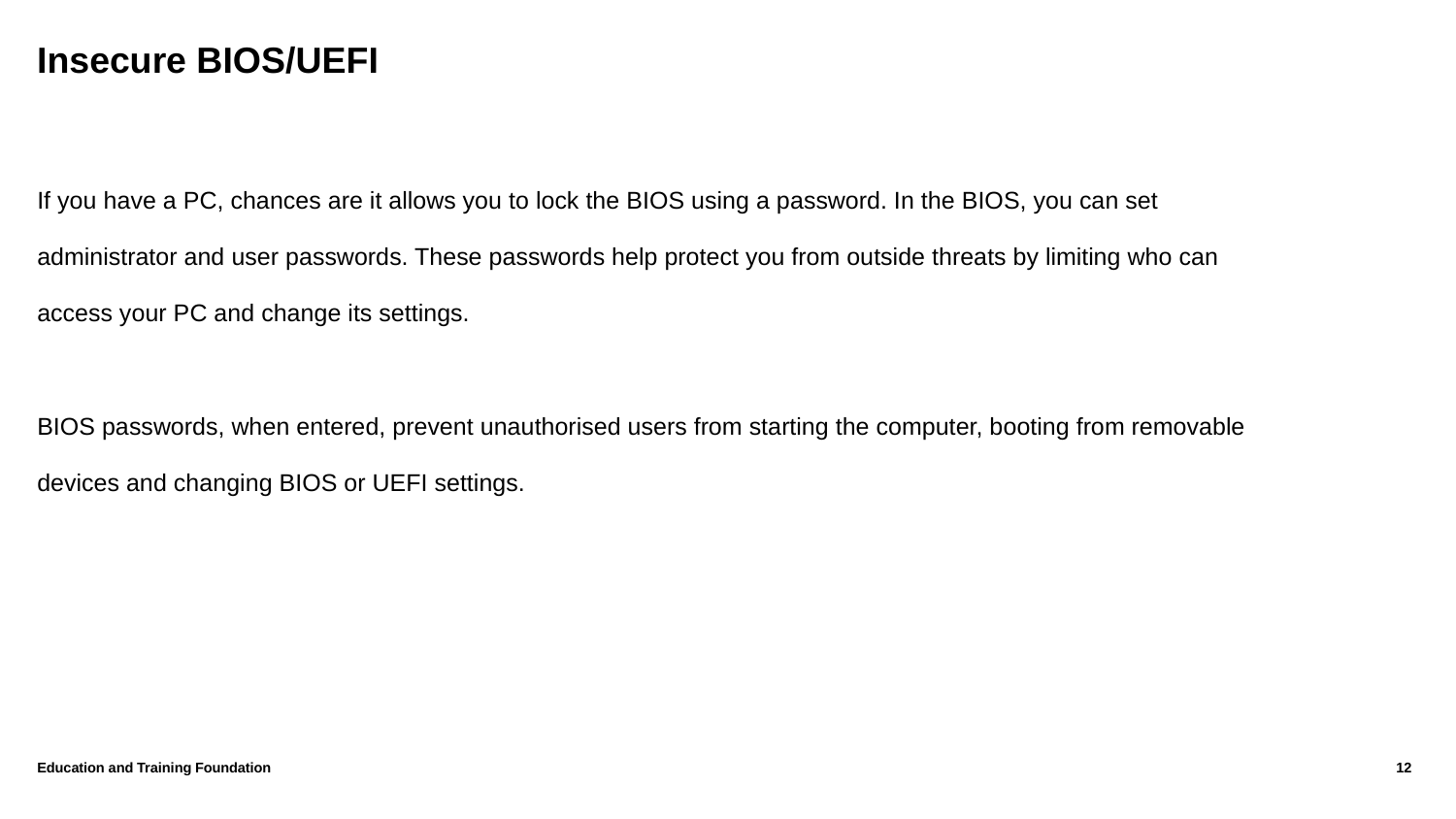

# Insecure BIOS/UEFI
If you have a PC, chances are it allows you to lock the BIOS using a password. In the BIOS, you can set administrator and user passwords. These passwords help protect you from outside threats by limiting who can access your PC and change its settings.

BIOS passwords, when entered, prevent unauthorised users from starting the computer, booting from removable devices and changing BIOS or UEFI settings.

Education and Training Foundation
12